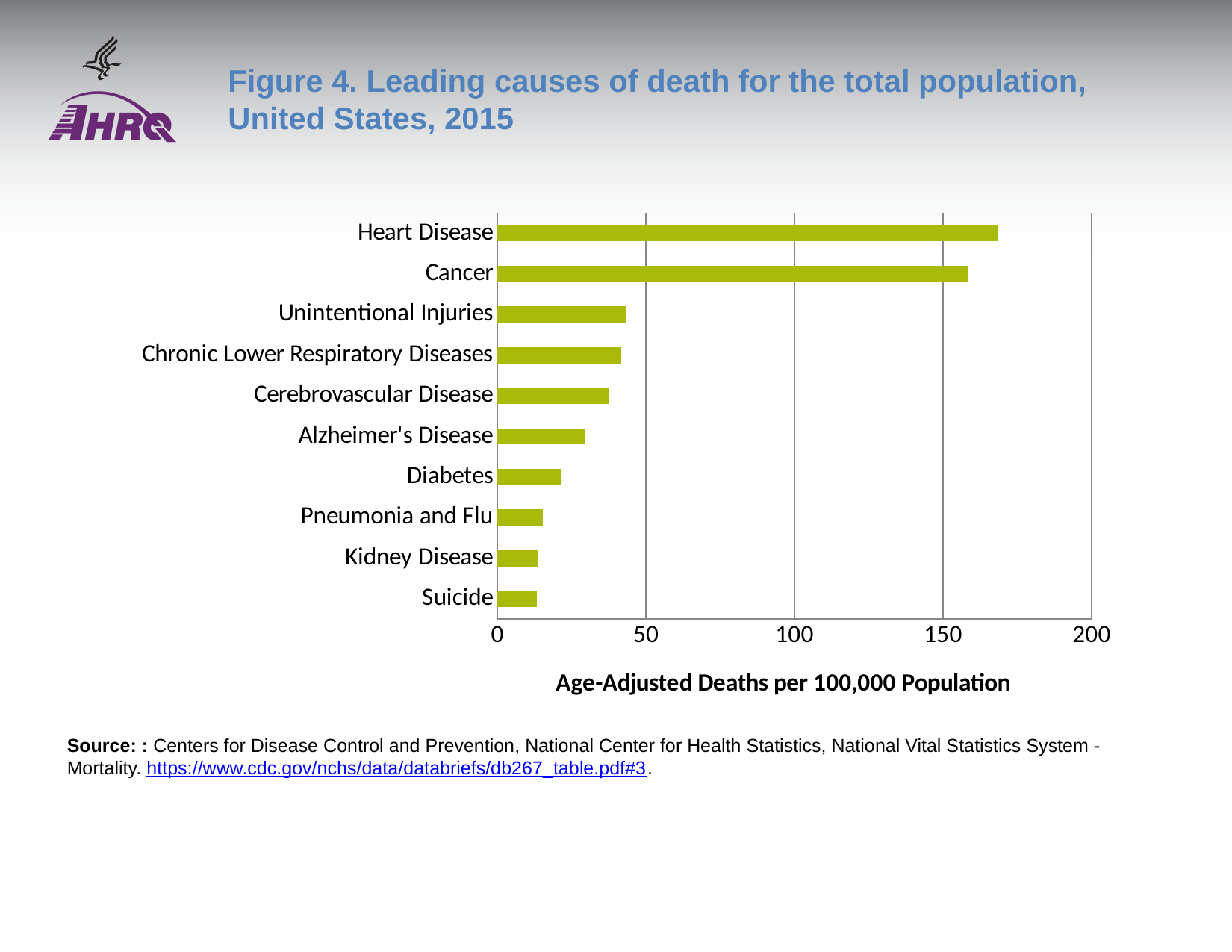

# Figure 4. Leading causes of death for the total population, United States, 2015

### Chart

| Category | Series 1 |
|---|---|
| Suicide | 13.3 |
| Kidney Disease | 13.4 |
| Pneumonia and Flu | 15.2 |
| Diabetes | 21.3 |
| Alzheimer's Disease | 29.4 |
| Cerebrovascular Disease | 37.6 |
| Chronic Lower Respiratory Diseases | 41.6 |
| Unintentional Injuries | 43.2 |
| Cancer | 158.5 |
| Heart Disease | 168.5 |
Source: : Centers for Disease Control and Prevention, National Center for Health Statistics, National Vital Statistics System - Mortality. https://www.cdc.gov/nchs/data/databriefs/db267_table.pdf#3.